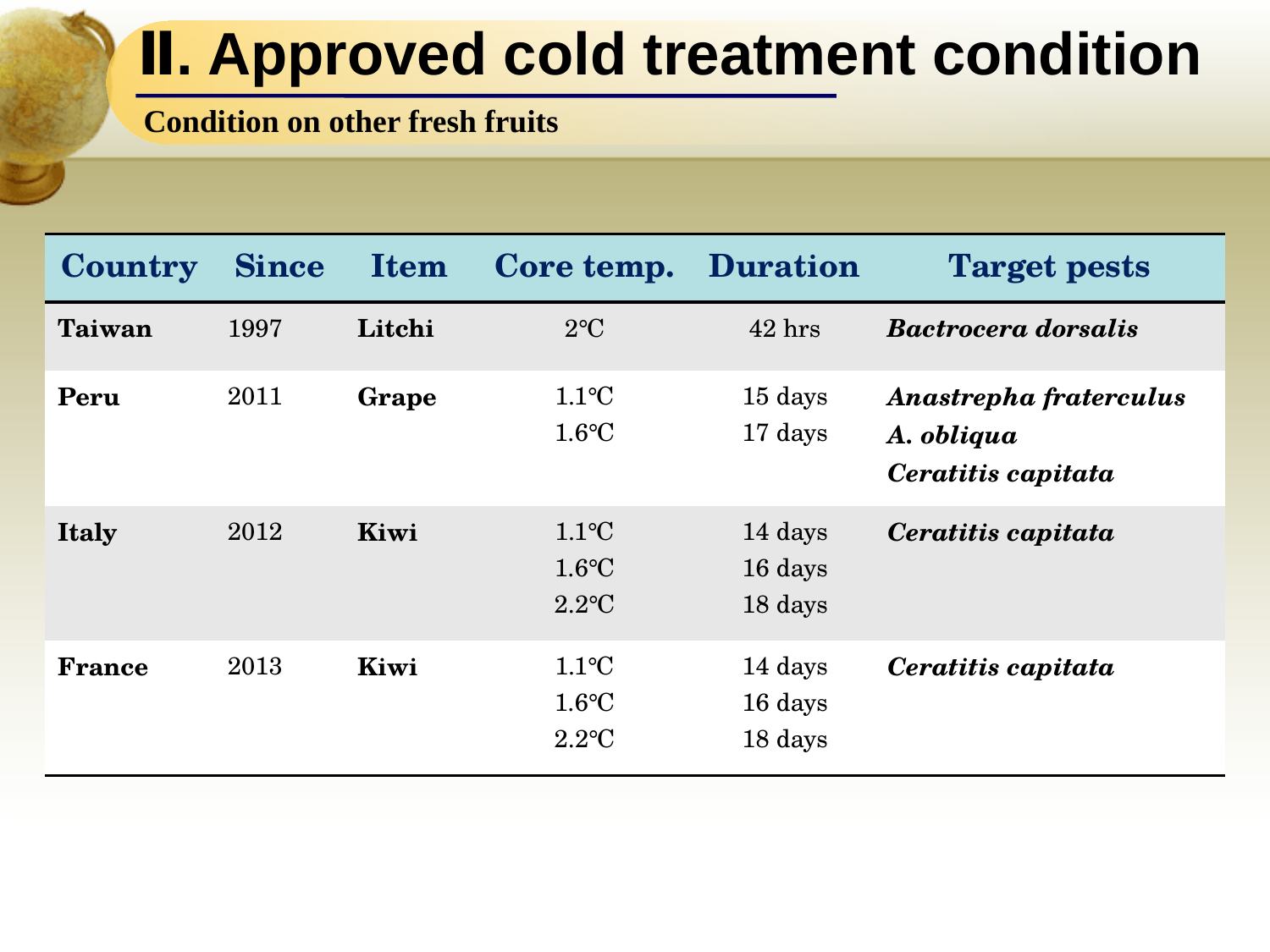

Ⅱ. Approved cold treatment condition

Condition on other fresh fruits
| Country | Since | Item | Core temp. | Duration | Target pests |
| --- | --- | --- | --- | --- | --- |
| Taiwan | 1997 | Litchi | 2℃ | 42 hrs | Bactrocera dorsalis |
| Peru | 2011 | Grape | 1.1℃ 1.6℃ | 15 days 17 days | Anastrepha fraterculus A. obliqua Ceratitis capitata |
| Italy | 2012 | Kiwi | 1.1℃ 1.6℃ 2.2℃ | 14 days 16 days 18 days | Ceratitis capitata |
| France | 2013 | Kiwi | 1.1℃ 1.6℃ 2.2℃ | 14 days 16 days 18 days | Ceratitis capitata |